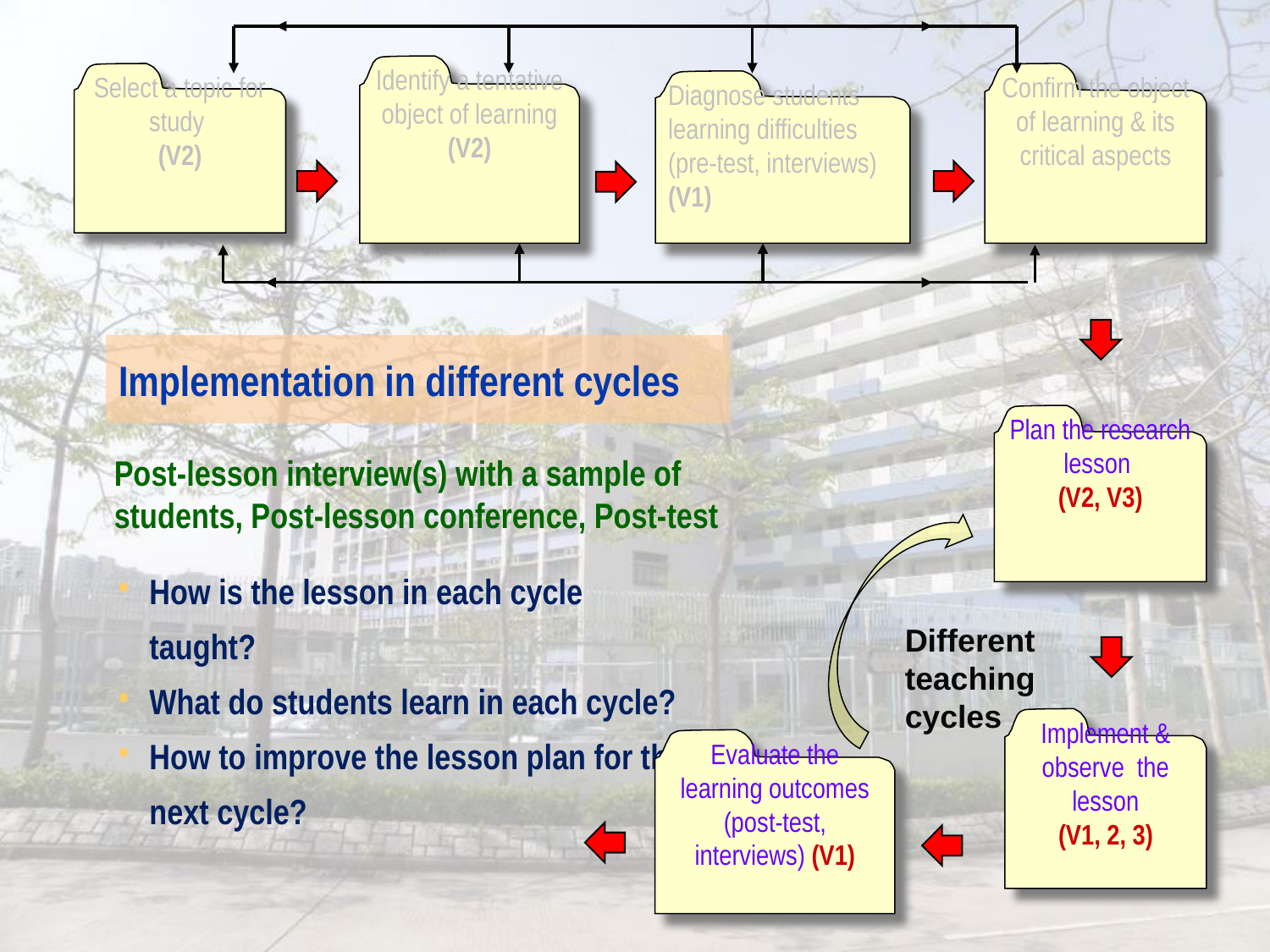

Identify a tentative object of learning
(V2)
Select a topic for study
(V2)
Confirm the object of learning & its critical aspects
Diagnose students’ learning difficulties (pre-test, interviews) (V1)

# Implementation in different cycles
Plan the research lesson
(V2, V3)
Post-lesson interview(s) with a sample of students, Post-lesson conference, Post-test

How is the lesson in each cycle taught?
What do students learn in each cycle?
How to improve the lesson plan for the next cycle?
Different teaching cycles

Implement & observe  the lesson
(V1, 2, 3)
Evaluate the learning outcomes (post-test, interviews) (V1)